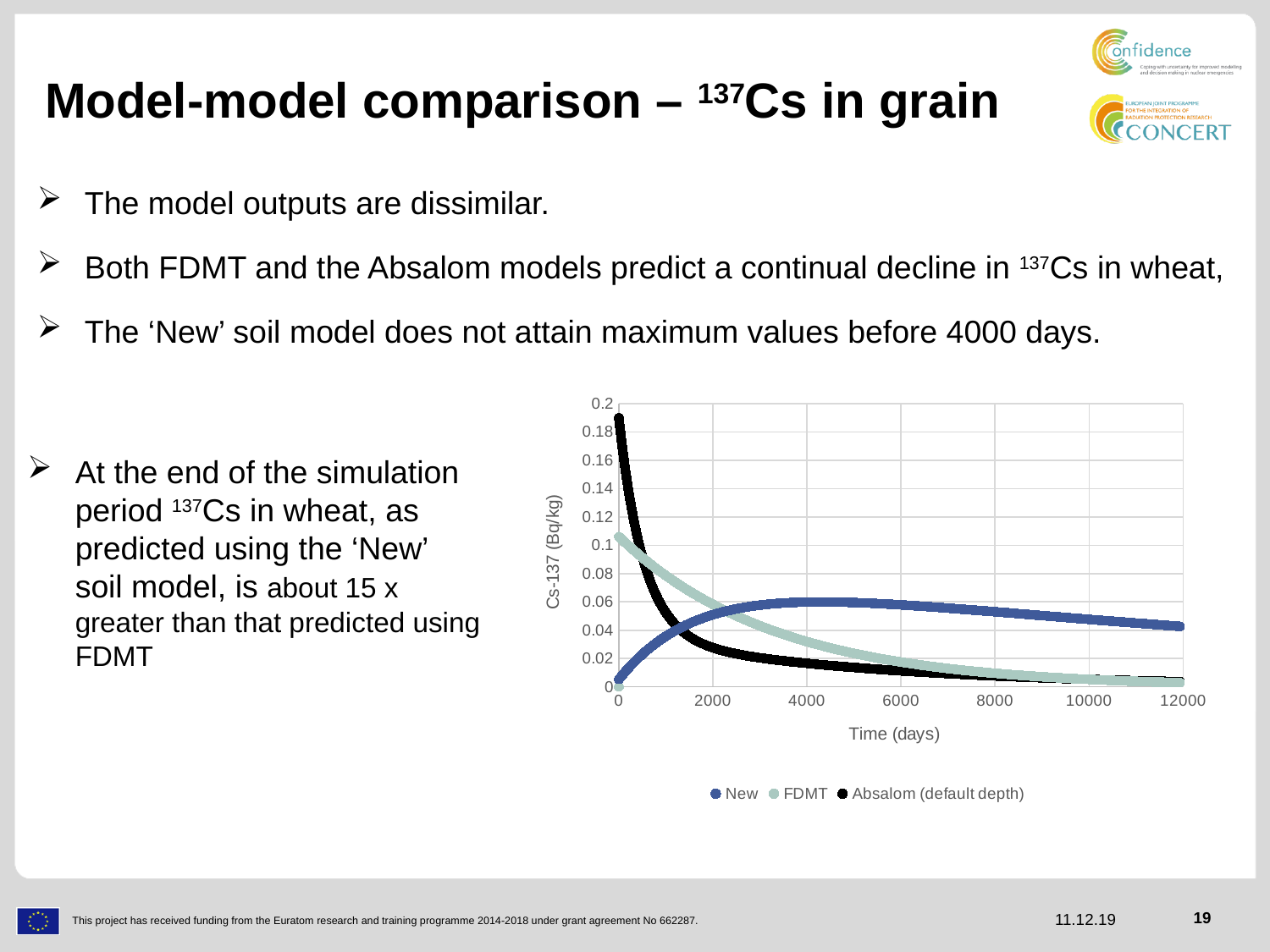

# Model-model comparison – 137Cs in grain
The model outputs are dissimilar.

Both FDMT and the Absalom models predict a continual decline in 137Cs in wheat,

The ‘New’ soil model does not attain maximum values before 4000 days.

### Chart

| Category | New | FDMT | Absalom (default depth) |
|---|---|---|---|
At the end of the simulation period 137Cs in wheat, as predicted using the ‘New’ soil model, is about 15 x greater than that predicted using FDMT